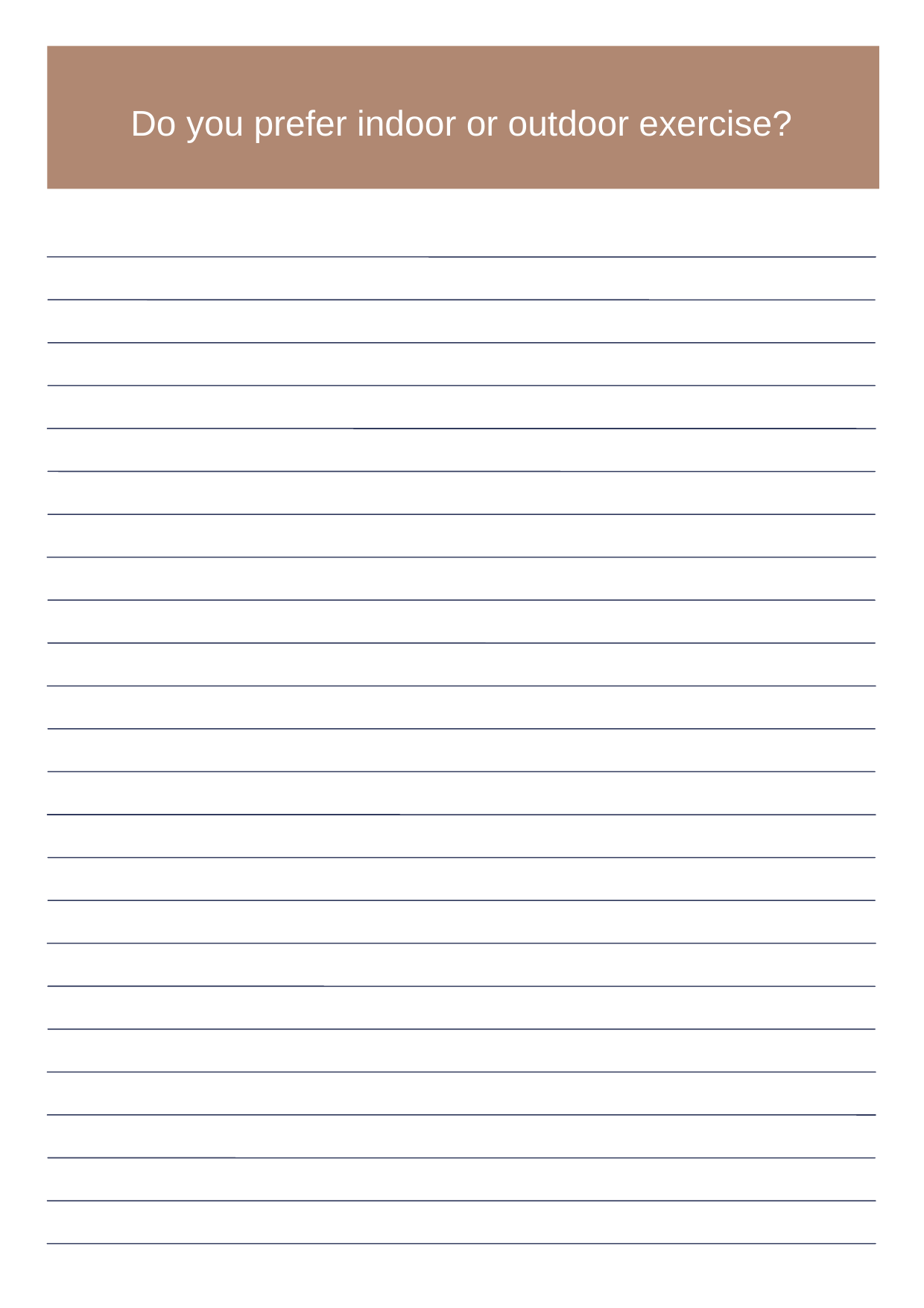

Do you prefer indoor or outdoor exercise?